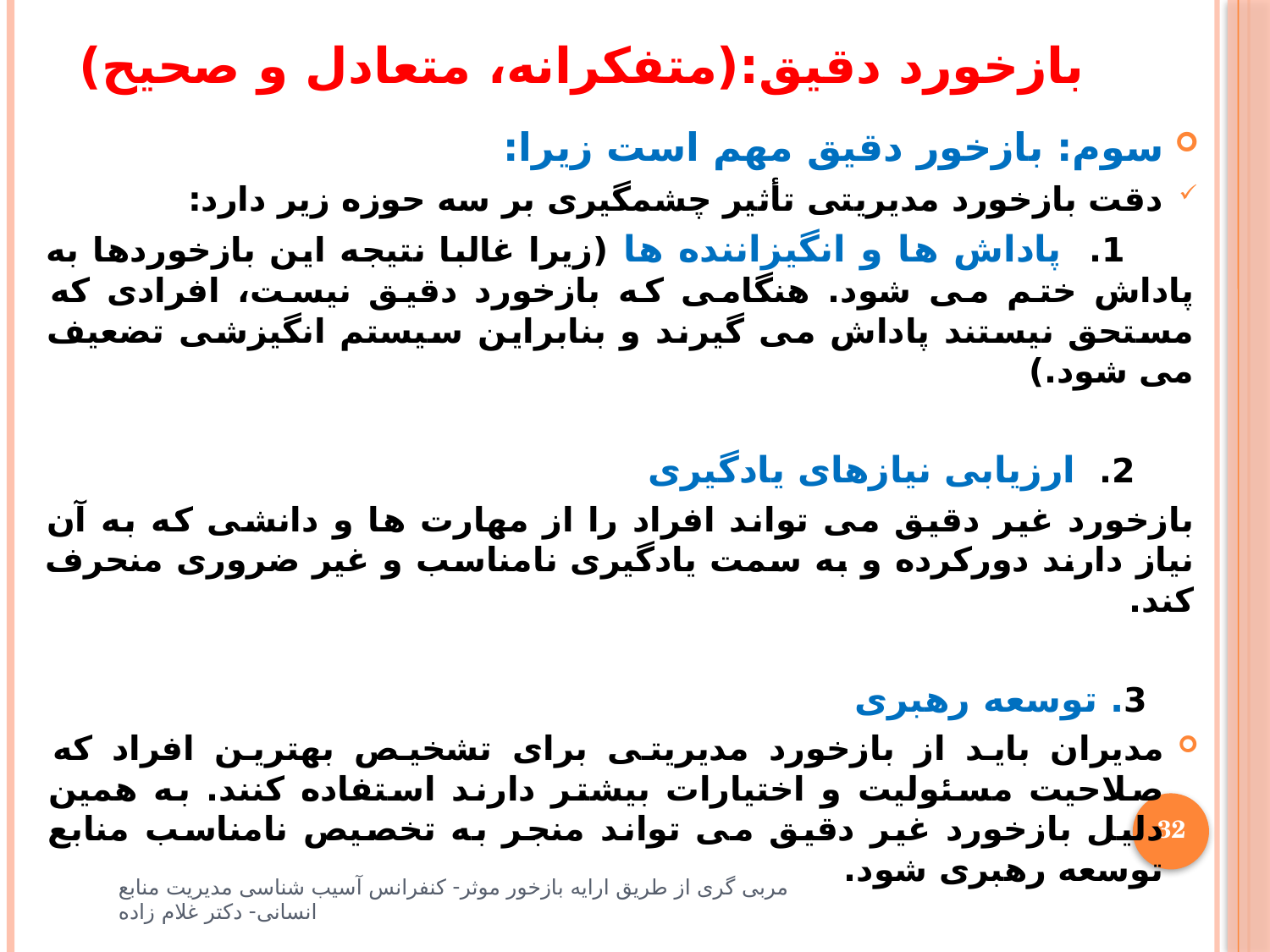

# بازخورد دقیق:(متفکرانه، متعادل و صحیح)
سوم: بازخور دقیق مهم است زیرا:
دقت بازخورد مدیریتی تأثیر چشمگیری بر سه حوزه زیر دارد:
     1.  پاداش ها و انگیزاننده ها (زیرا غالبا نتیجه این بازخوردها به پاداش ختم می شود. هنگامی که بازخورد دقیق نیست، افرادی که مستحق نیستند پاداش می گیرند و بنابراین سیستم انگیزشی تضعیف می شود.)

     2.  ارزیابی نیازهای یادگیری
بازخورد غیر دقیق می تواند افراد را از مهارت ها و دانشی که به آن نیاز دارند دورکرده و به سمت یادگیری نامناسب و غیر ضروری منحرف کند.

    3. توسعه رهبری
مدیران باید از بازخورد مدیریتی برای تشخیص بهترین افراد که صلاحیت مسئولیت و اختیارات بیشتر دارند استفاده کنند. به همین دلیل بازخورد غیر دقیق می تواند منجر به تخصیص نامناسب منابع توسعه رهبری شود.
32
مربی گری از طریق ارایه بازخور موثر- کنفرانس آسیب شناسی مدیریت منابع انسانی- دکتر غلام زاده